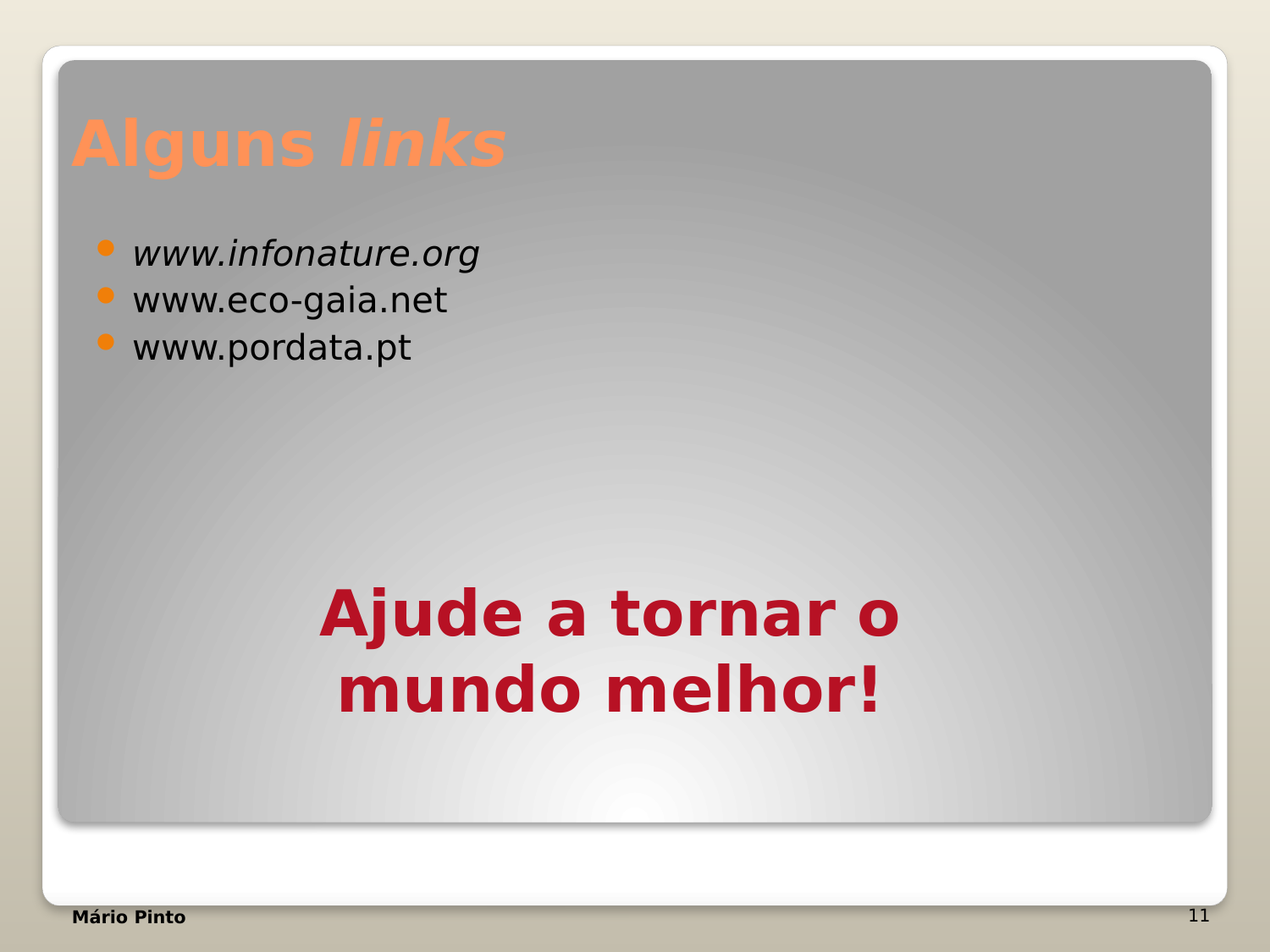

# Alguns links
www.infonature.org
www.eco-gaia.net
www.pordata.pt

Ajude a tornar o
mundo melhor!
11
Mário Pinto